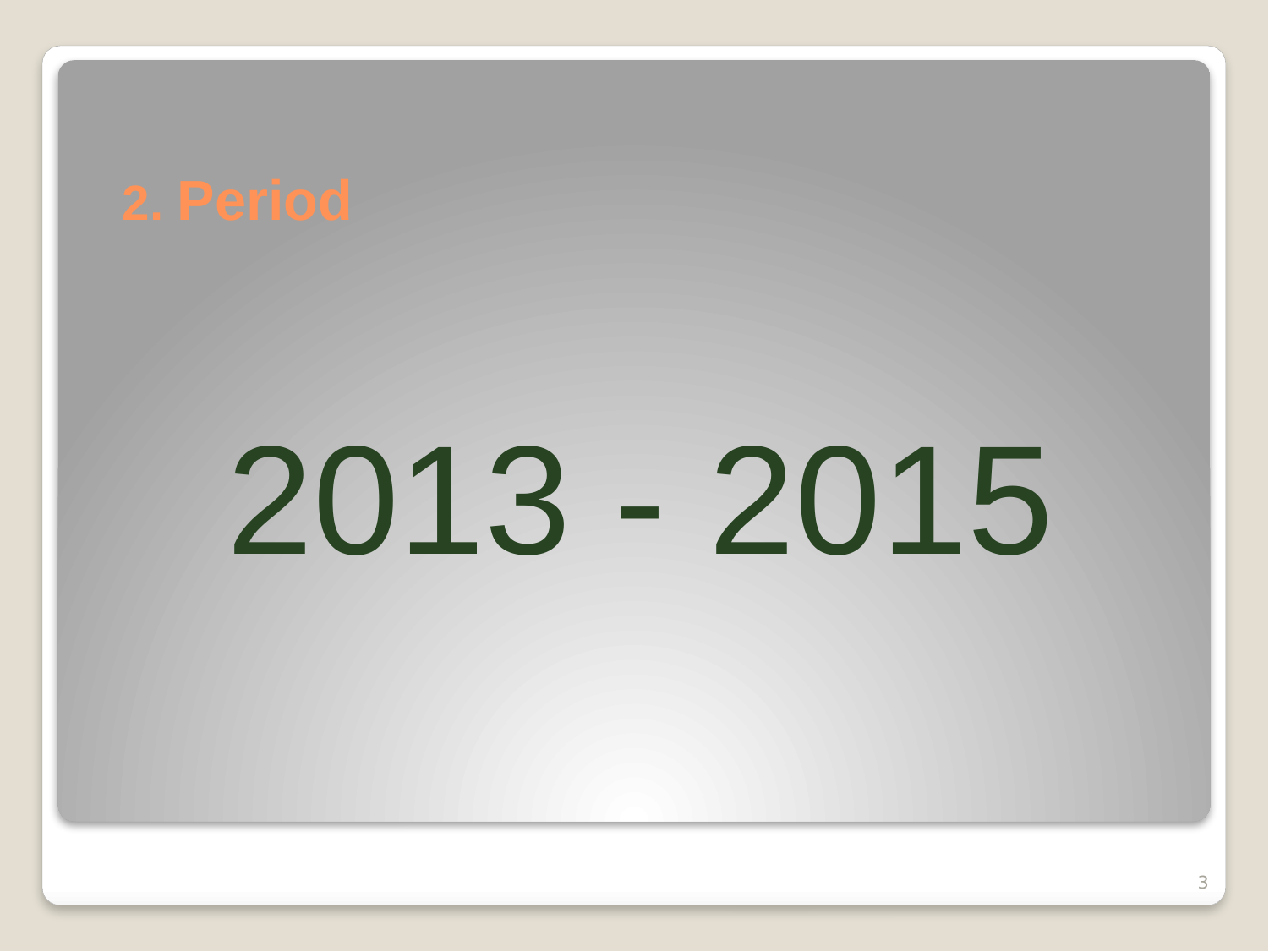

# 2. Period
2013 - 2015
3